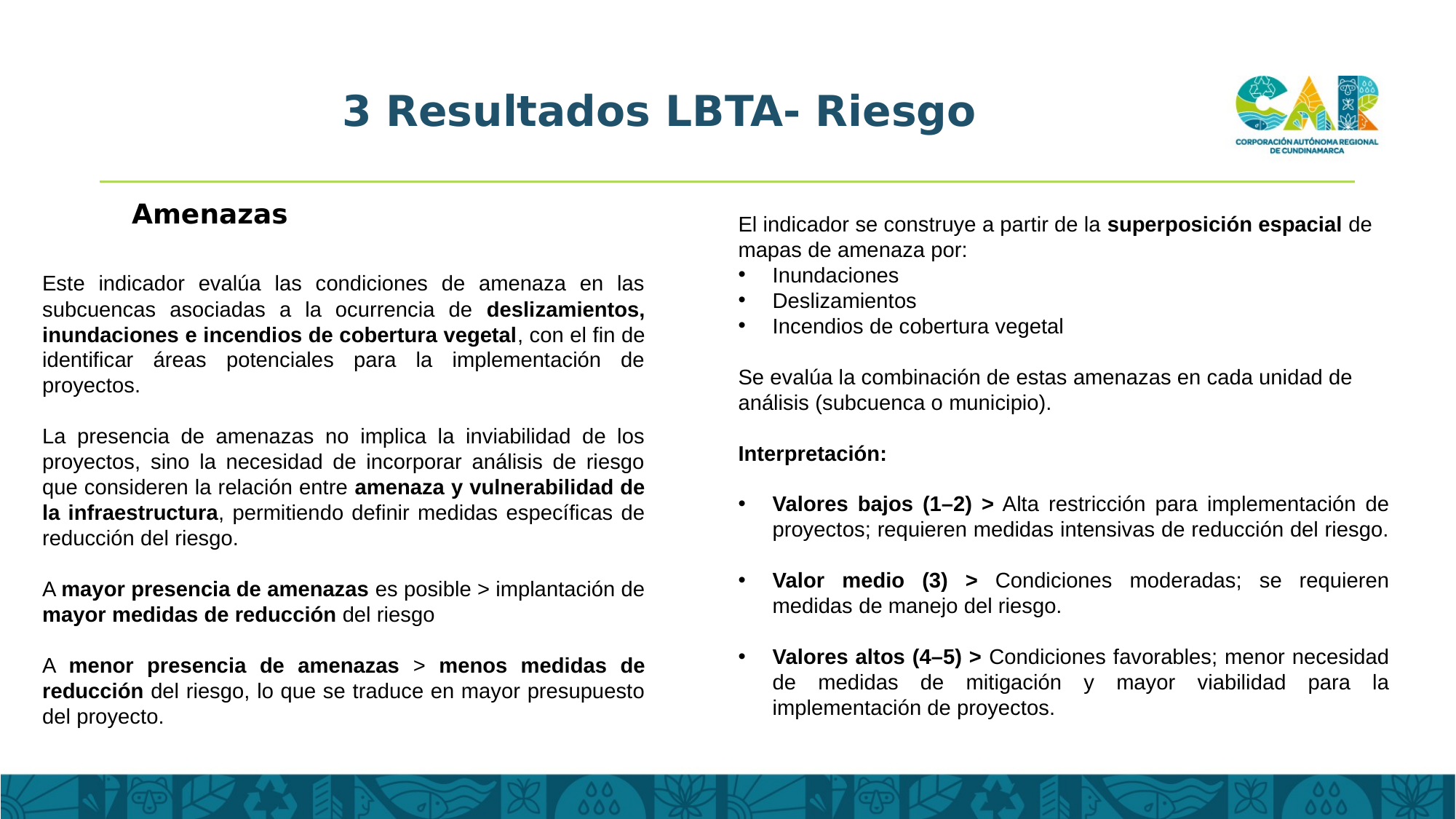

# 3 Resultados LBTA- Riesgo
Amenazas
El indicador se construye a partir de la superposición espacial de mapas de amenaza por:
Inundaciones
Deslizamientos
Incendios de cobertura vegetal

Se evalúa la combinación de estas amenazas en cada unidad de análisis (subcuenca o municipio).

Interpretación:

Valores bajos (1–2) > Alta restricción para implementación de proyectos; requieren medidas intensivas de reducción del riesgo.

Valor medio (3) > Condiciones moderadas; se requieren medidas de manejo del riesgo.

Valores altos (4–5) > Condiciones favorables; menor necesidad de medidas de mitigación y mayor viabilidad para la implementación de proyectos.

Este indicador evalúa las condiciones de amenaza en las subcuencas asociadas a la ocurrencia de deslizamientos, inundaciones e incendios de cobertura vegetal, con el fin de identificar áreas potenciales para la implementación de proyectos.

La presencia de amenazas no implica la inviabilidad de los proyectos, sino la necesidad de incorporar análisis de riesgo que consideren la relación entre amenaza y vulnerabilidad de la infraestructura, permitiendo definir medidas específicas de reducción del riesgo.

A mayor presencia de amenazas es posible > implantación de mayor medidas de reducción del riesgo

A menor presencia de amenazas > menos medidas de reducción del riesgo, lo que se traduce en mayor presupuesto del proyecto.